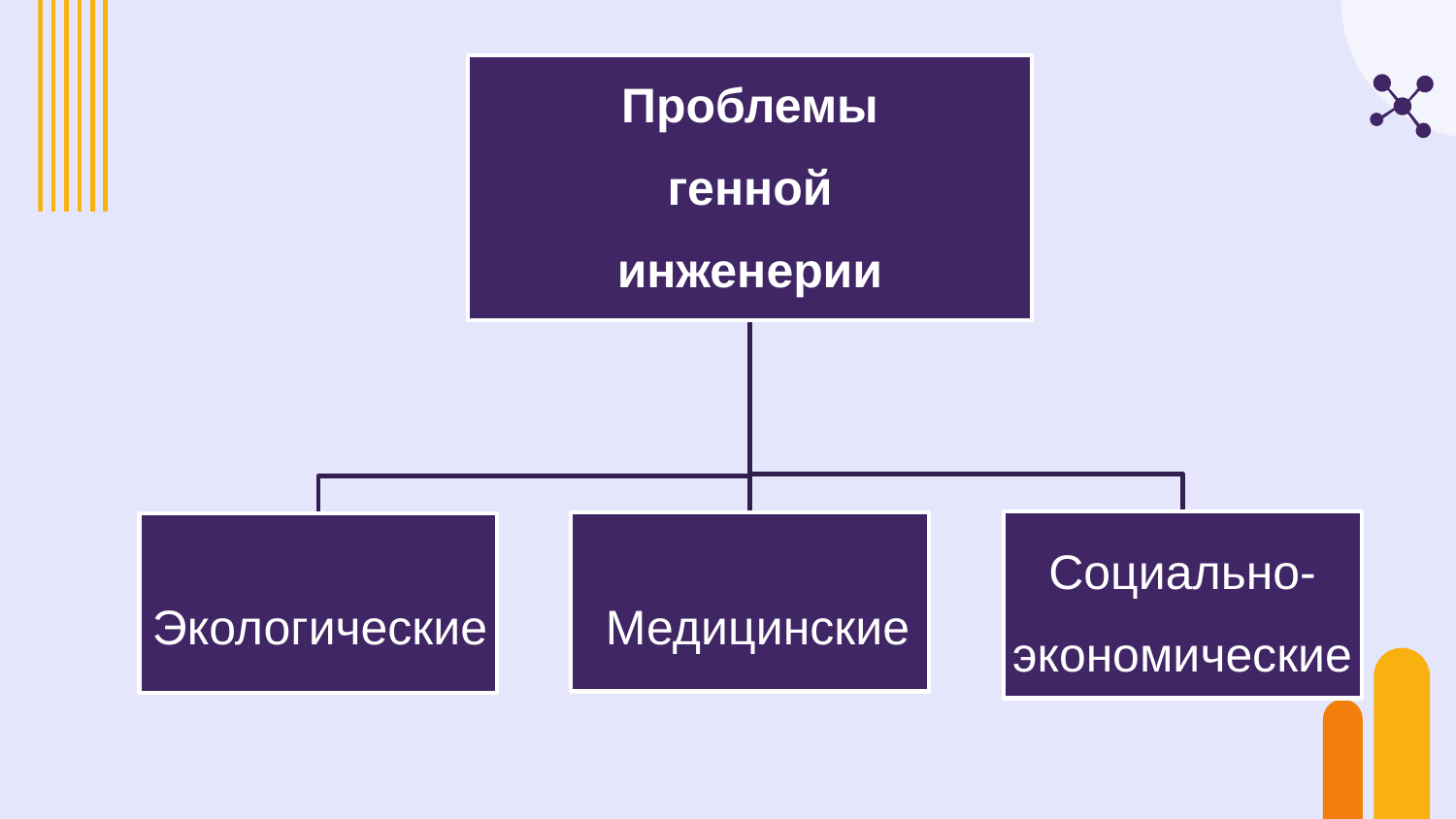

Проблемы
генной
инженерии
Социально-
экономические
Экологические
Медицинские